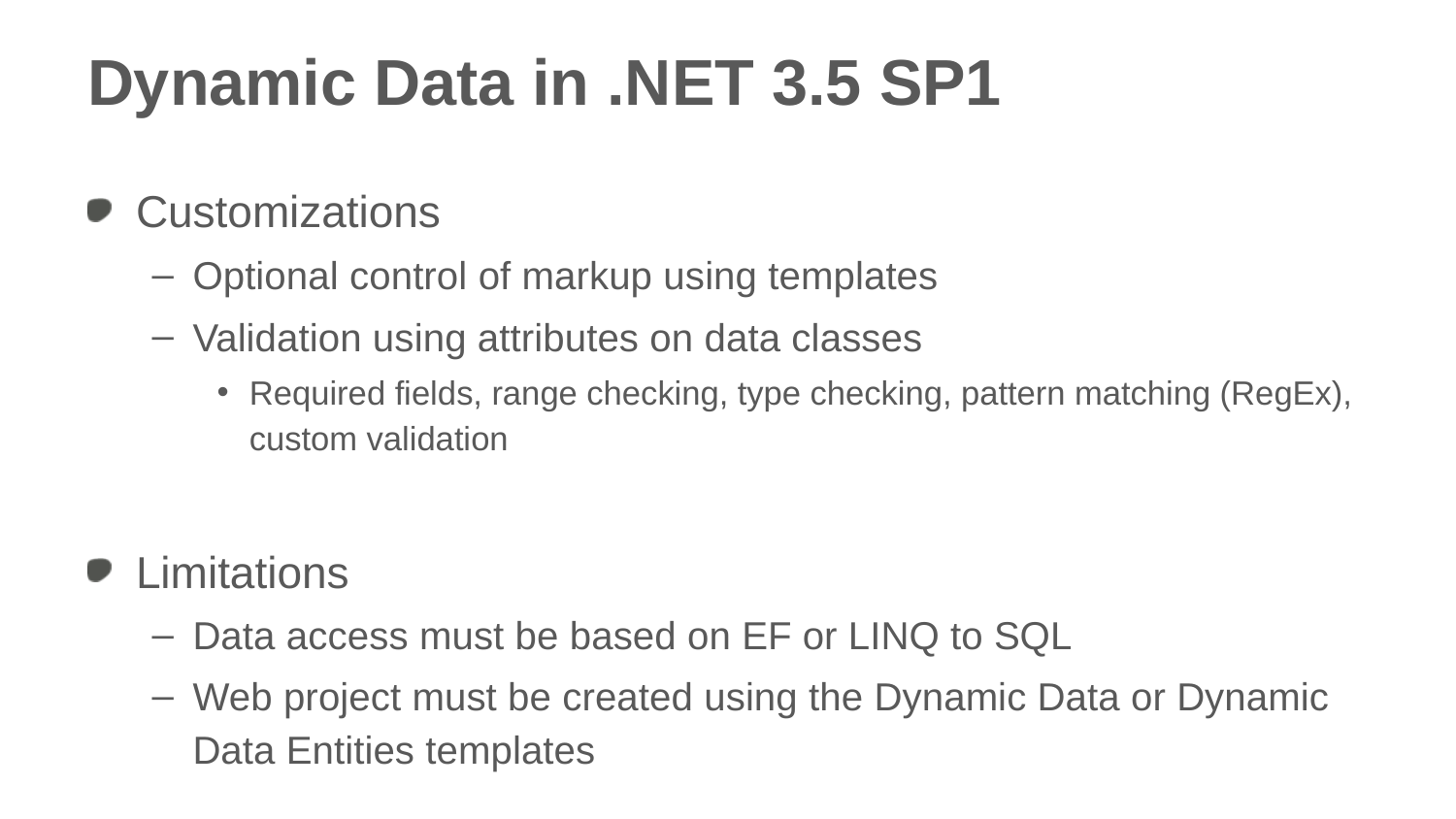

# Dynamic Data in .NET 3.5 SP1
Customizations
Optional control of markup using templates
Validation using attributes on data classes
Required fields, range checking, type checking, pattern matching (RegEx), custom validation

Limitations
Data access must be based on EF or LINQ to SQL
Web project must be created using the Dynamic Data or Dynamic Data Entities templates